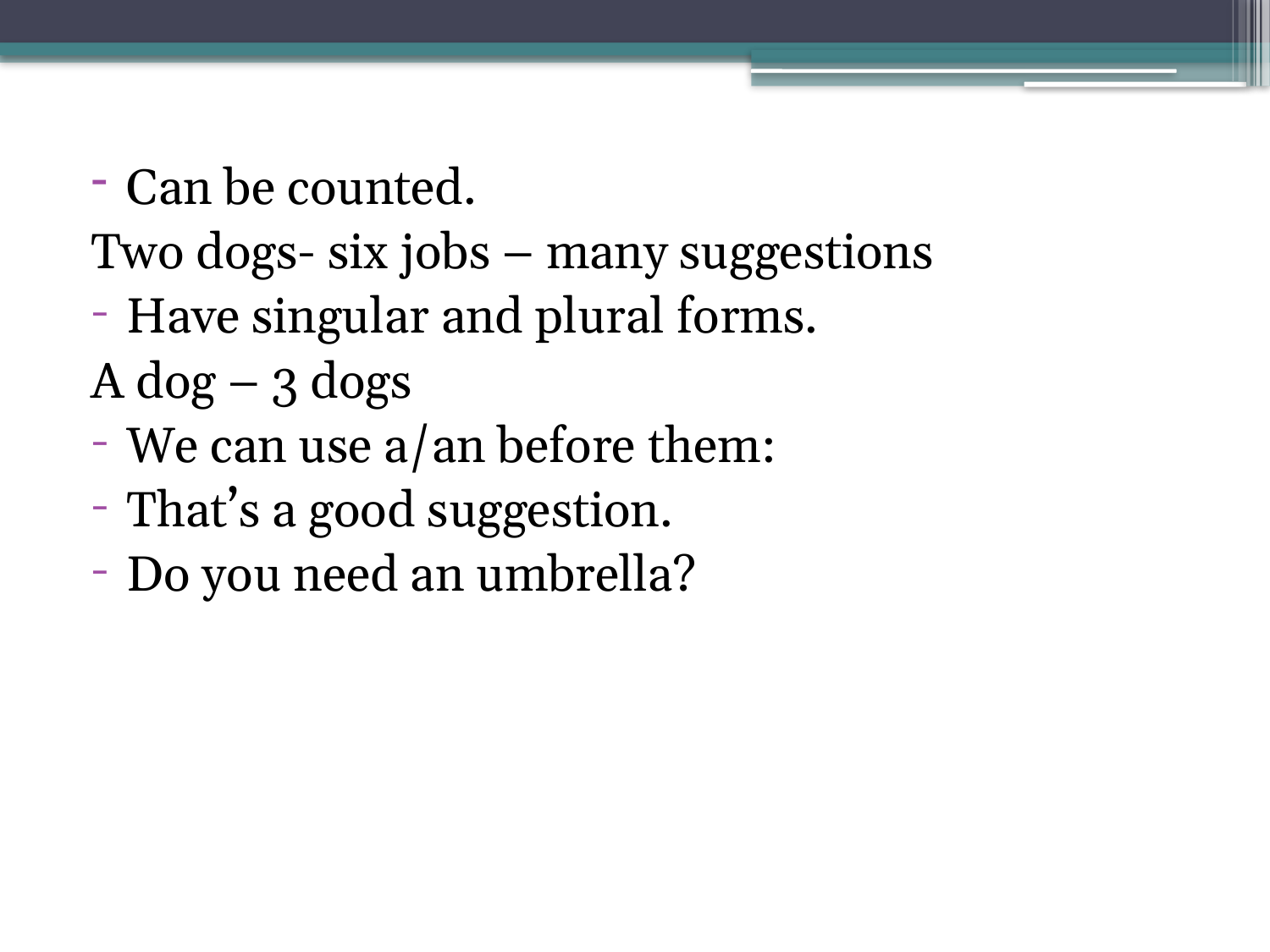

Can be counted.
Two dogs- six jobs – many suggestions
Have singular and plural forms.
A dog – 3 dogs
We can use a/an before them:
That’s a good suggestion.
Do you need an umbrella?